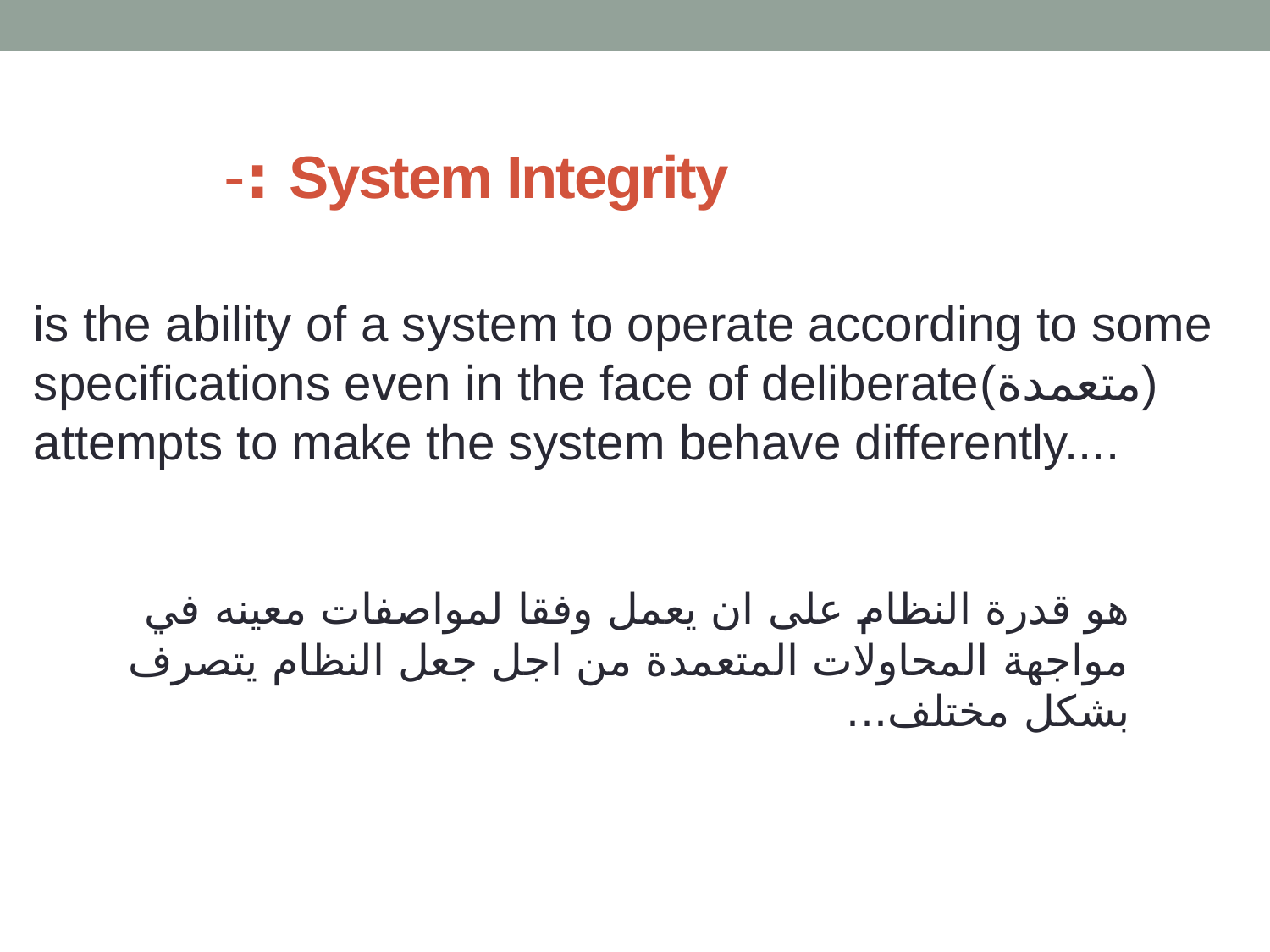

# System Integrity :-
is the ability of a system to operate according to some specifications even in the face of deliberate(متعمدة) attempts to make the system behave differently....
هو قدرة النظام على ان يعمل وفقا لمواصفات معينه في مواجهة المحاولات المتعمدة من اجل جعل النظام يتصرف بشكل مختلف...